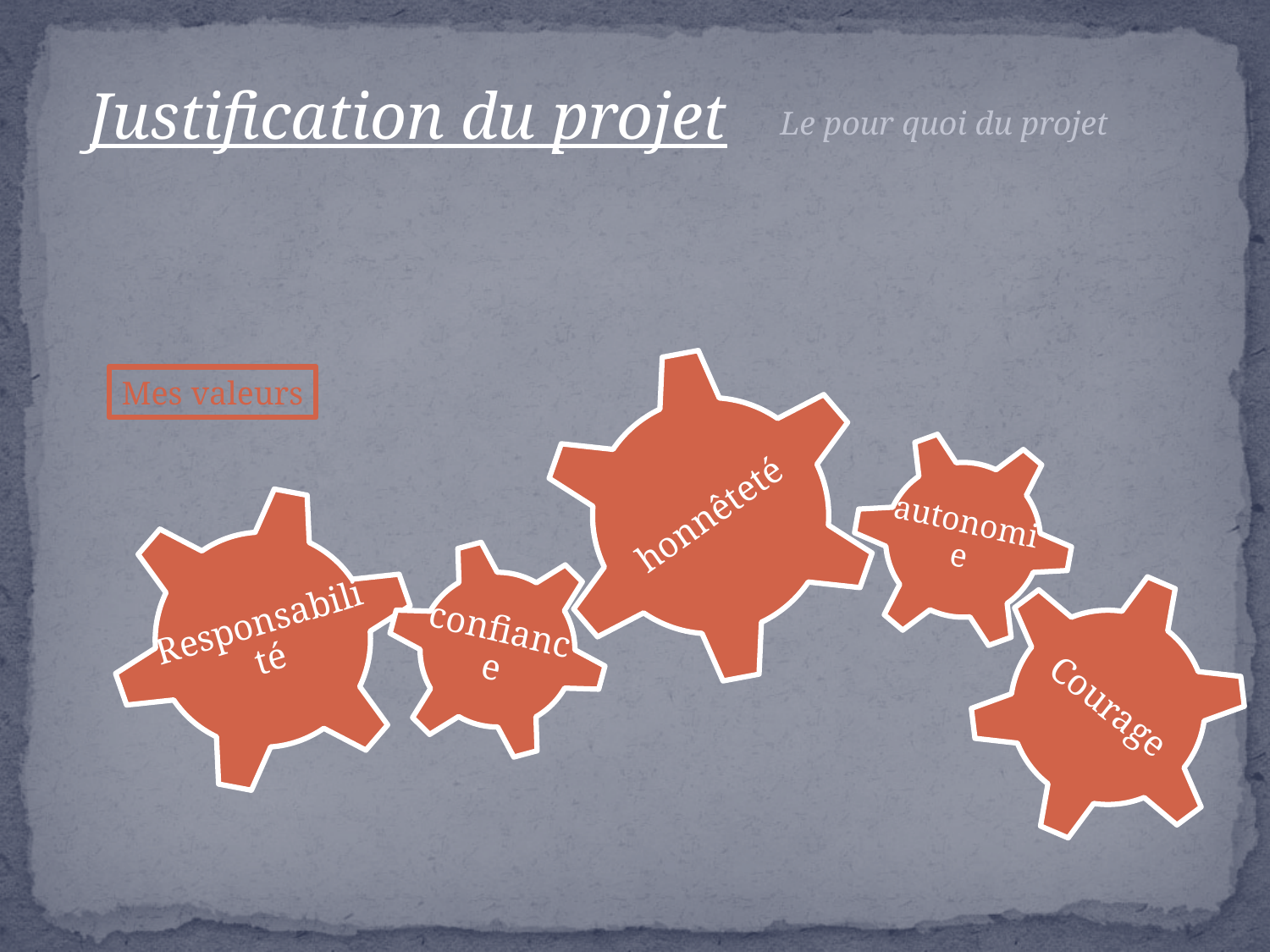

Justification du projet
Le pour quoi du projet

honnêteté

autonomie

Responsabilité

confiance

Courage
Mes valeurs